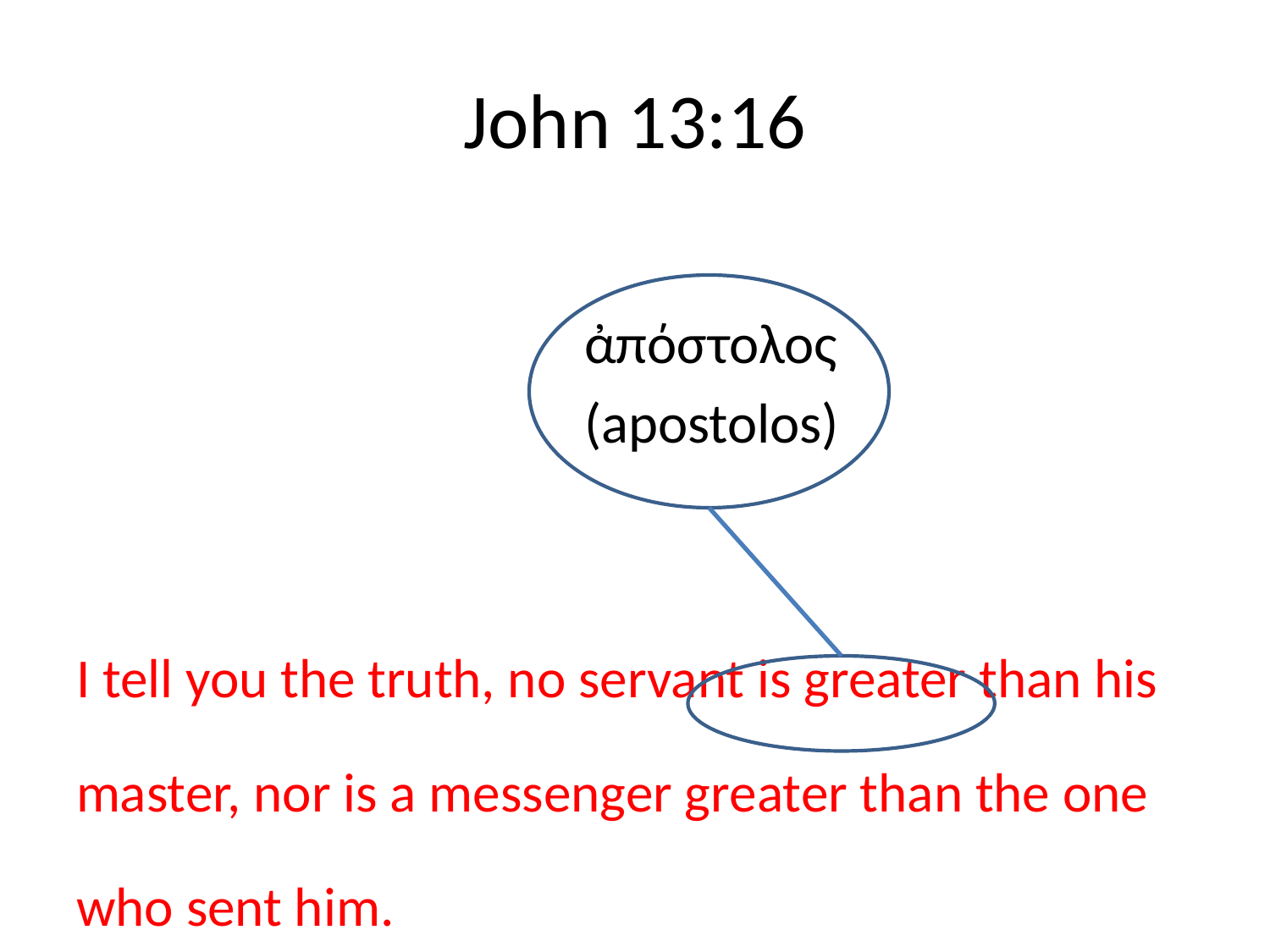

# John 13:16

				ἀπόστολος
				(apostolos)

I tell you the truth, no servant is greater than his master, nor is a messenger greater than the one who sent him.